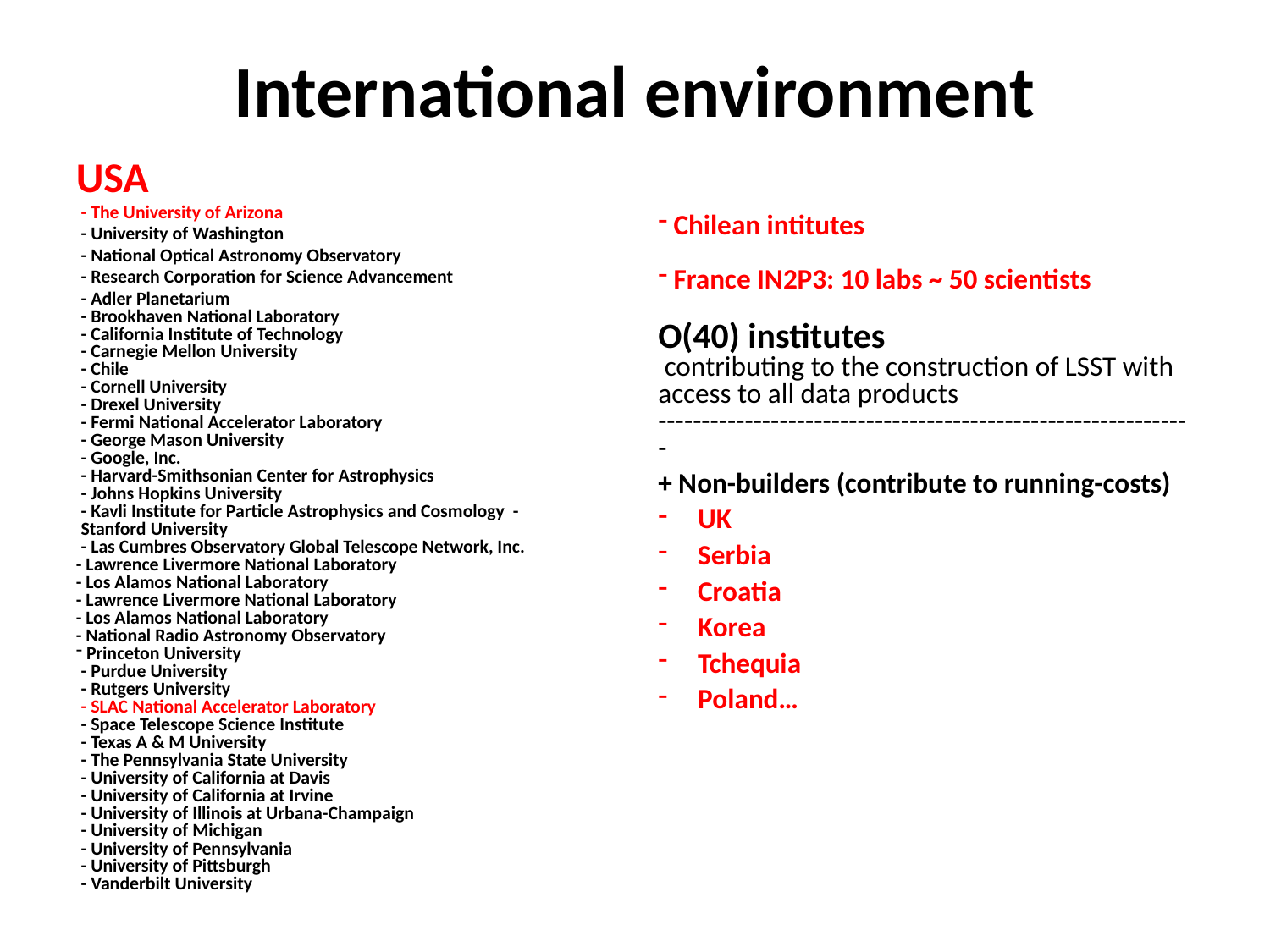

# International environment
USA
	- The University of Arizona
	- University of Washington
	- National Optical Astronomy Observatory
	- Research Corporation for Science Advancement
	- Adler Planetarium
- Brookhaven National Laboratory
- California Institute of Technology
- Carnegie Mellon University
- Chile
- Cornell University
- Drexel University
- Fermi National Accelerator Laboratory
- George Mason University
- Google, Inc.
- Harvard-Smithsonian Center for Astrophysics
- Johns Hopkins University
- Kavli Institute for Particle Astrophysics and Cosmology  - Stanford University
- Las Cumbres Observatory Global Telescope Network, Inc.
- Lawrence Livermore National Laboratory
- Los Alamos National Laboratory
- Lawrence Livermore National Laboratory
- Los Alamos National Laboratory
- National Radio Astronomy Observatory
 Princeton University
- Purdue University
- Rutgers University
- SLAC National Accelerator Laboratory
- Space Telescope Science Institute
- Texas A & M University
- The Pennsylvania State University
- University of California at Davis
- University of California at Irvine
- University of Illinois at Urbana-Champaign
- University of Michigan
- University of Pennsylvania
- University of Pittsburgh
- Vanderbilt University

 Chilean intitutes

 France IN2P3: 10 labs ~ 50 scientists

O(40) institutes
 contributing to the construction of LSST with access to all data products
--------------------------------------------------------------
+ Non-builders (contribute to running-costs)
UK
Serbia
Croatia
Korea
Tchequia
Poland…